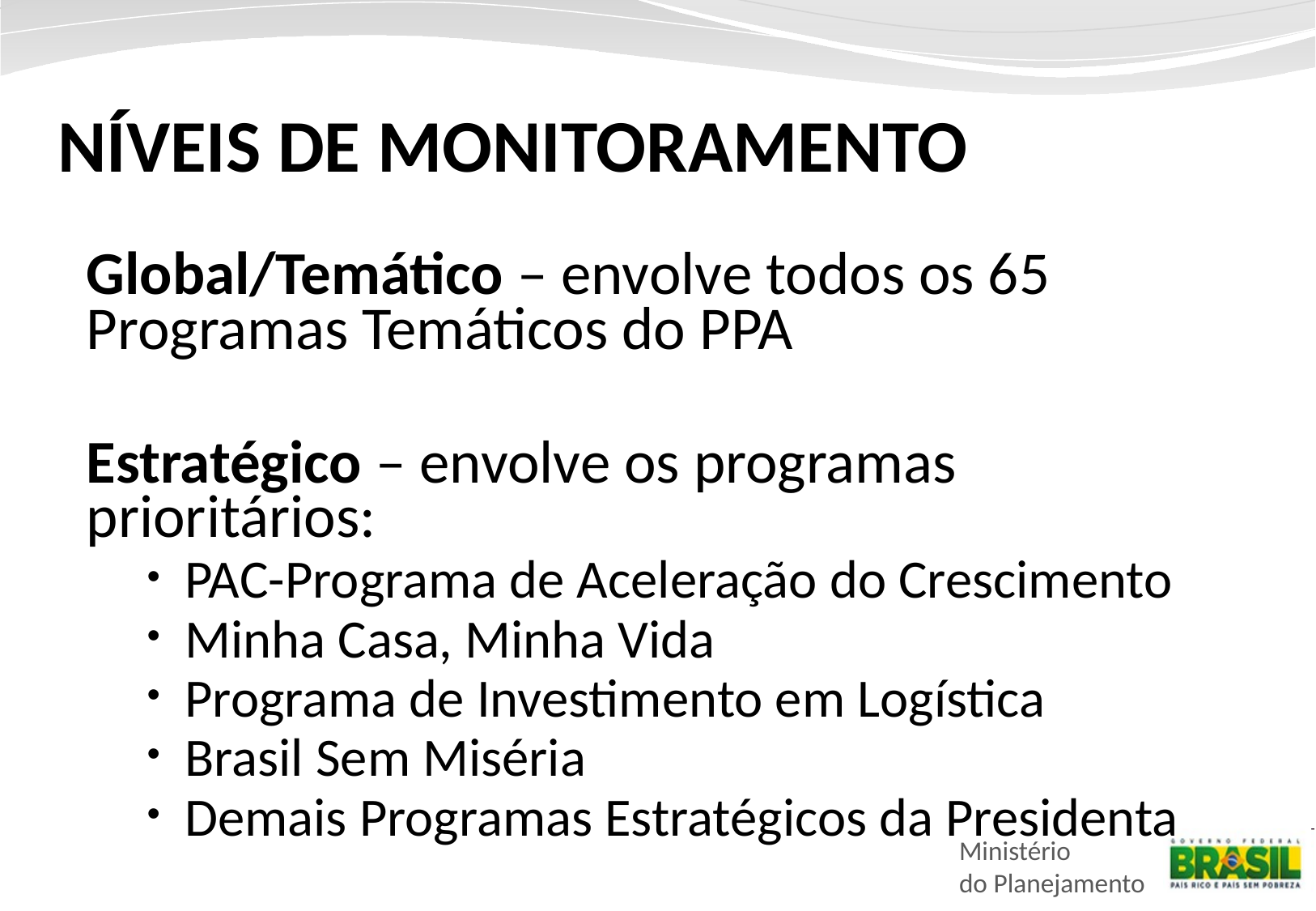

# NÍVEIS DE MONITORAMENTO
Global/Temático – envolve todos os 65 Programas Temáticos do PPA

Estratégico – envolve os programas prioritários:
PAC-Programa de Aceleração do Crescimento
Minha Casa, Minha Vida
Programa de Investimento em Logística
Brasil Sem Miséria
Demais Programas Estratégicos da Presidenta